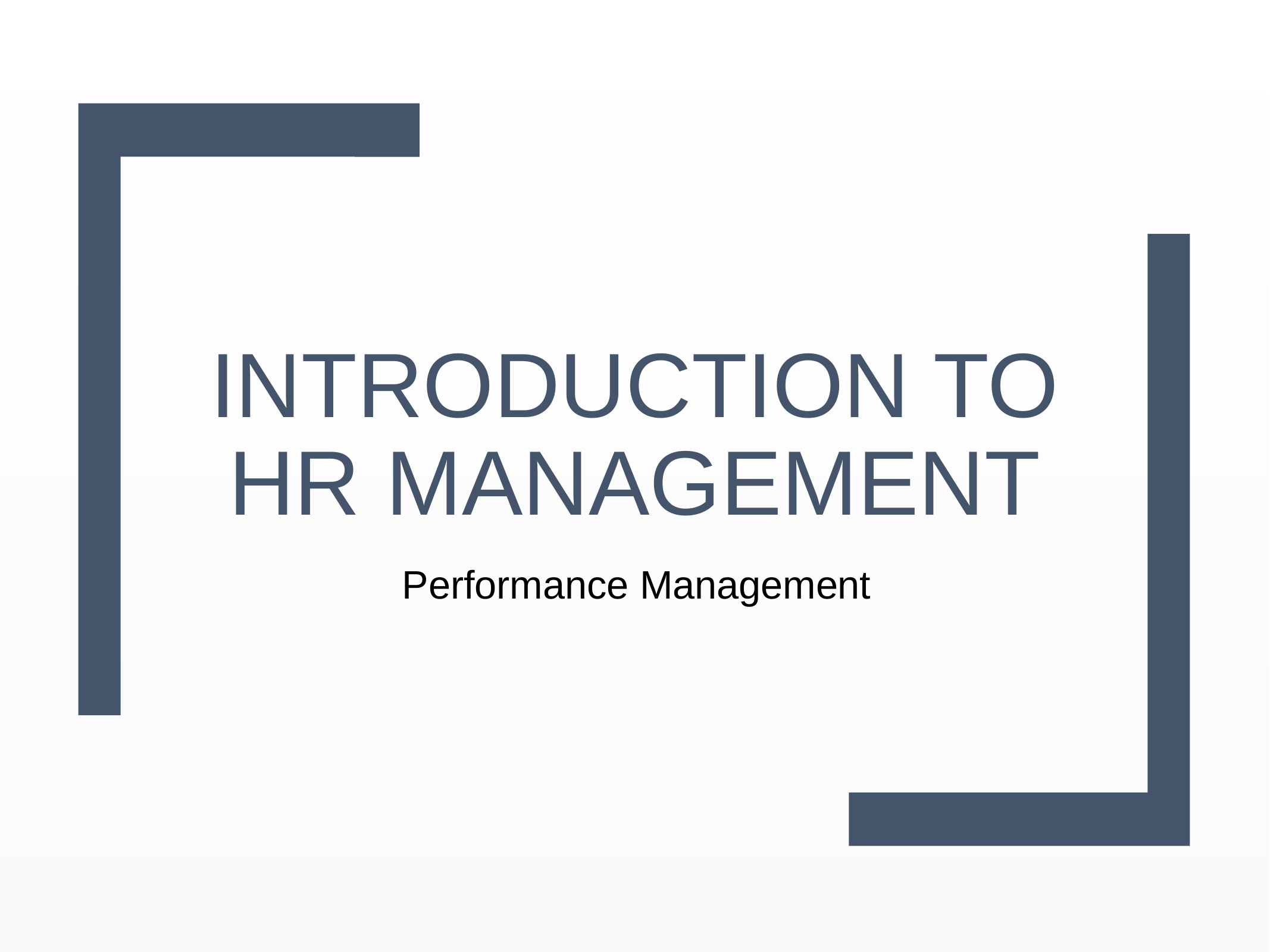

# Introduction to
HR Management
Performance Management